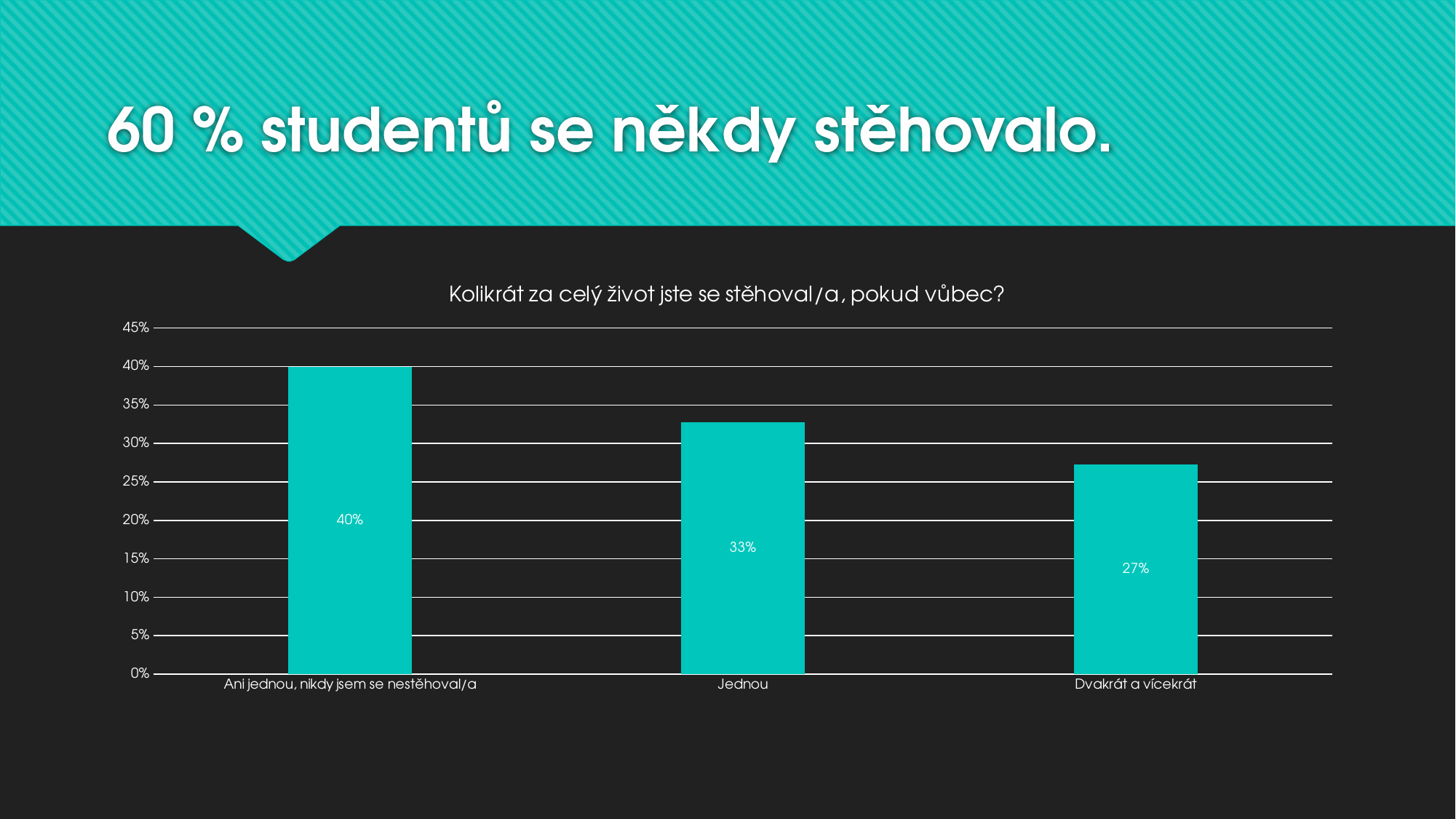

# 60 % studentů se někdy stěhovalo.

### Chart: Kolikrát za celý život jste se stěhoval/a, pokud vůbec?

| Category |  |
|---|---|
| Ani jednou, nikdy jsem se nestěhoval/a | 0.399478359379852 |
| Jednou | 0.327672675130387 |
| Dvakrát a vícekrát | 0.272848965489761 |